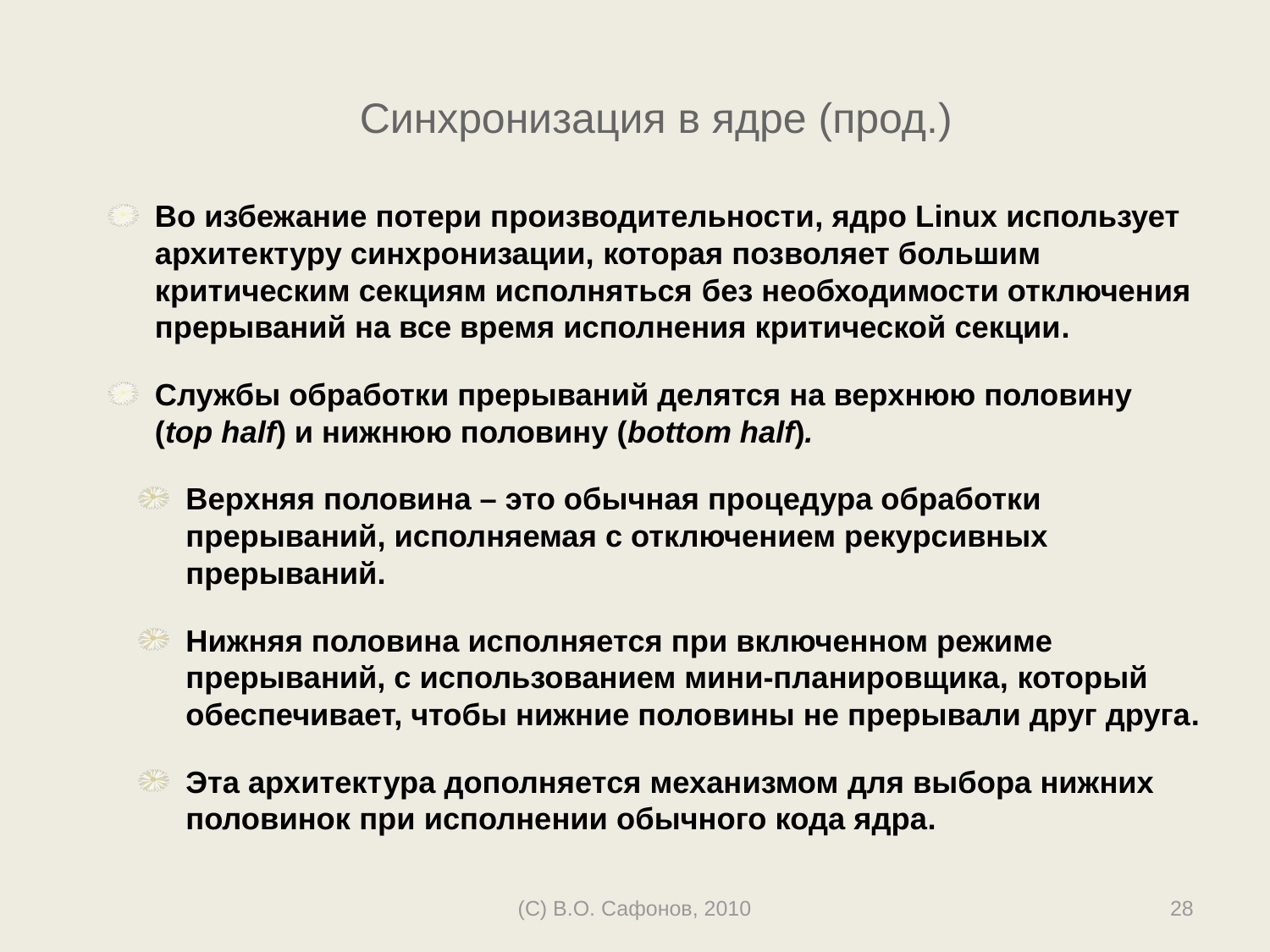

# Синхронизация в ядре (прод.)
Во избежание потери производительности, ядро Linux использует архитектуру синхронизации, которая позволяет большим критическим секциям исполняться без необходимости отключения прерываний на все время исполнения критической секции.
Службы обработки прерываний делятся на верхнюю половину  (top half) и нижнюю половину (bottom half).
Верхняя половина – это обычная процедура обработки прерываний, исполняемая с отключением рекурсивных прерываний.
Нижняя половина исполняется при включенном режиме прерываний, с использованием мини-планировщика, который обеспечивает, чтобы нижние половины не прерывали друг друга.
Эта архитектура дополняется механизмом для выбора нижних половинок при исполнении обычного кода ядра.
(C) В.О. Сафонов, 2010
28